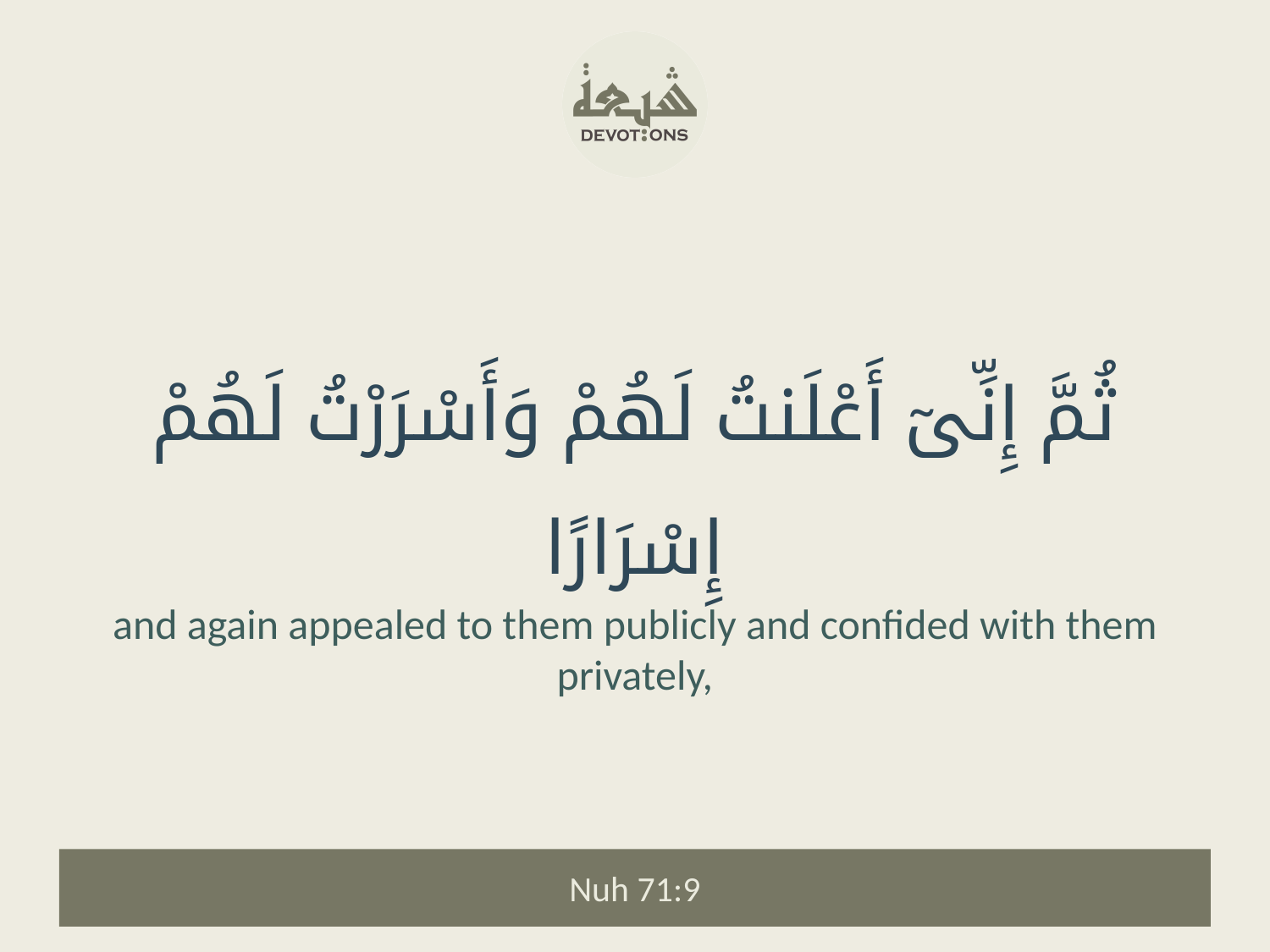

ثُمَّ إِنِّىٓ أَعْلَنتُ لَهُمْ وَأَسْرَرْتُ لَهُمْ إِسْرَارًا
and again appealed to them publicly and confided with them privately,
Nuh 71:9